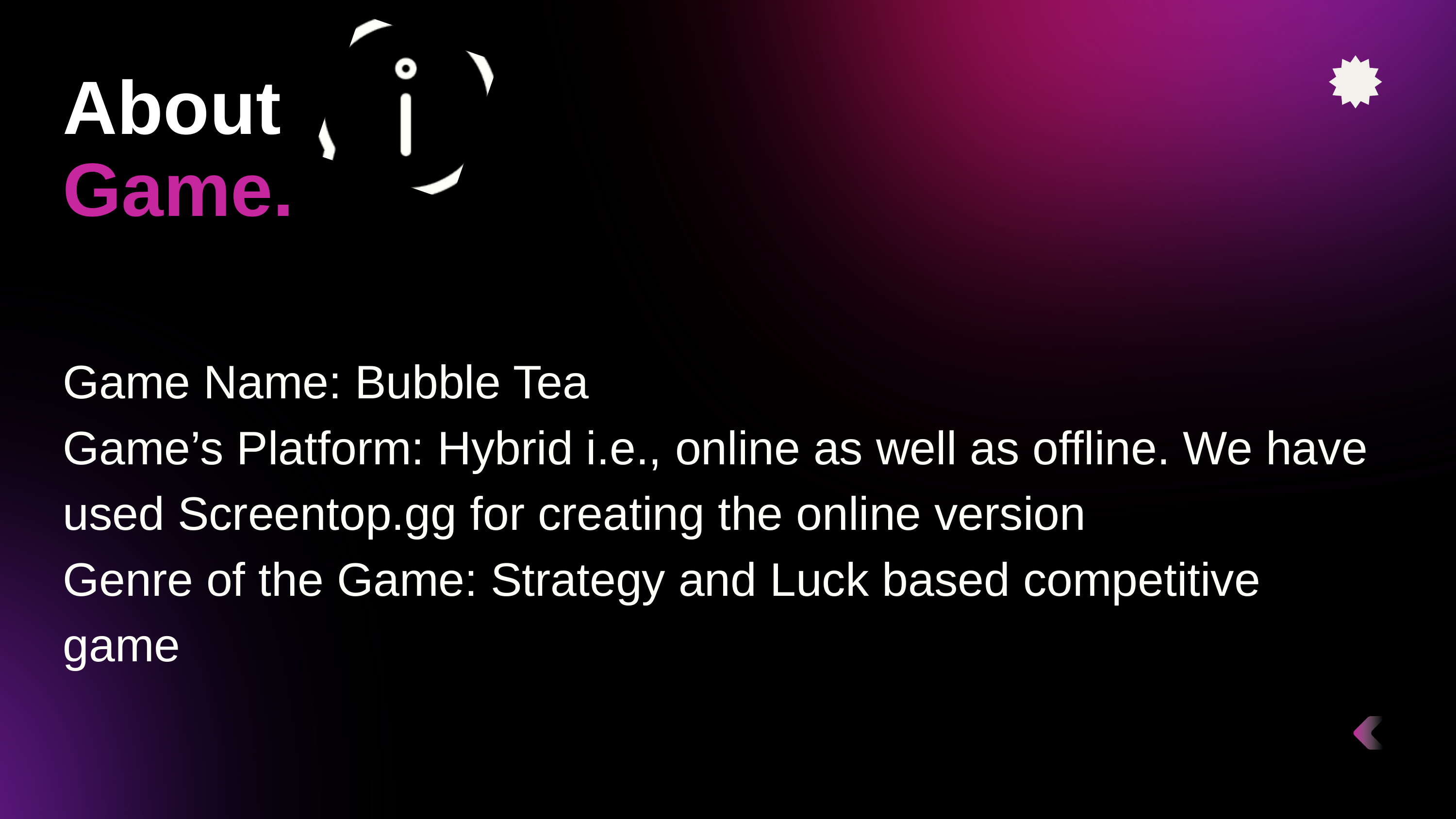

About
Game.

Game Name: Bubble Tea
Game’s Platform: Hybrid i.e., online as well as offline. We have used Screentop.gg for creating the online version
Genre of the Game: Strategy and Luck based competitive game